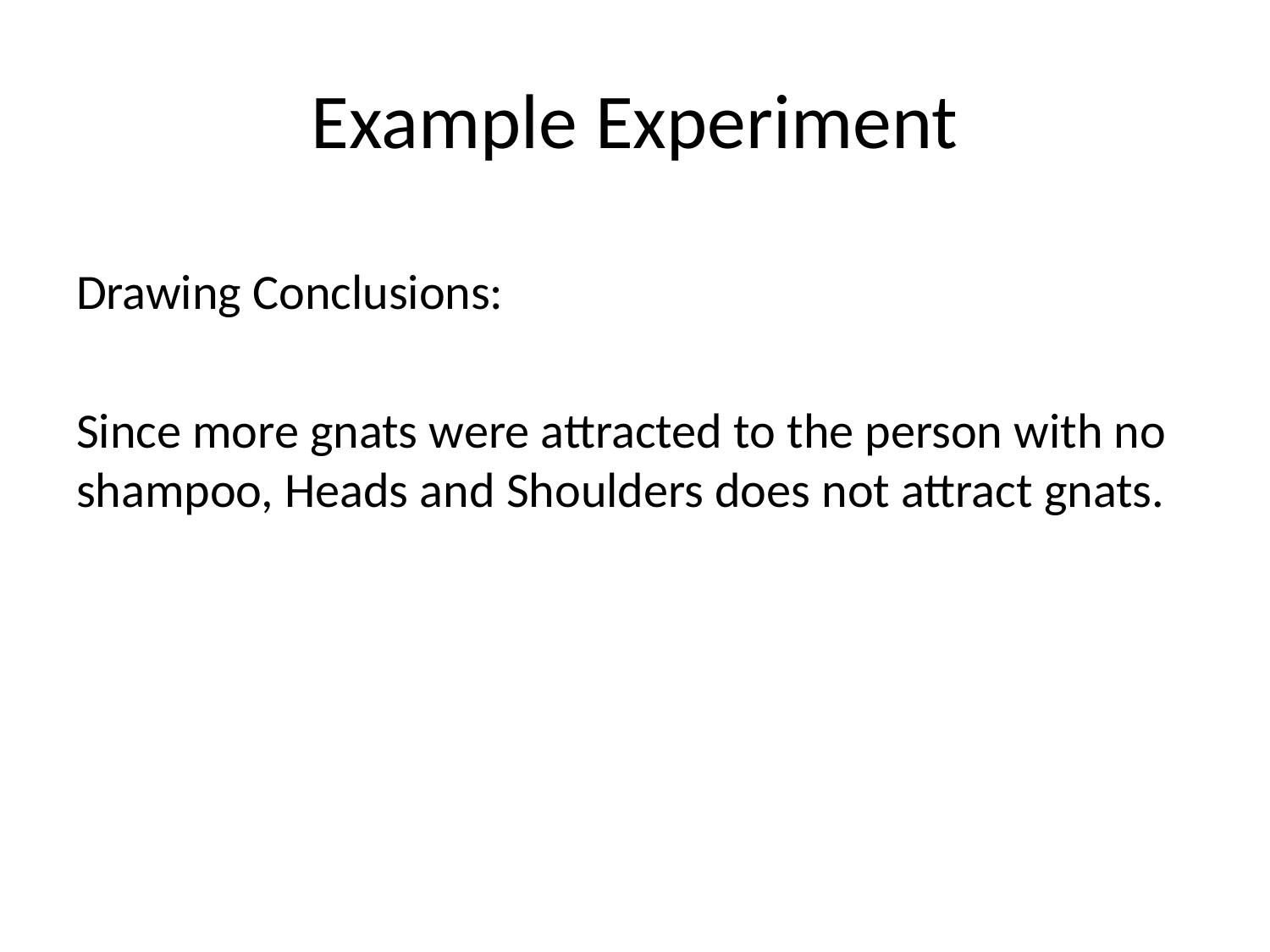

# Example Experiment
Drawing Conclusions:

Since more gnats were attracted to the person with no shampoo, Heads and Shoulders does not attract gnats.